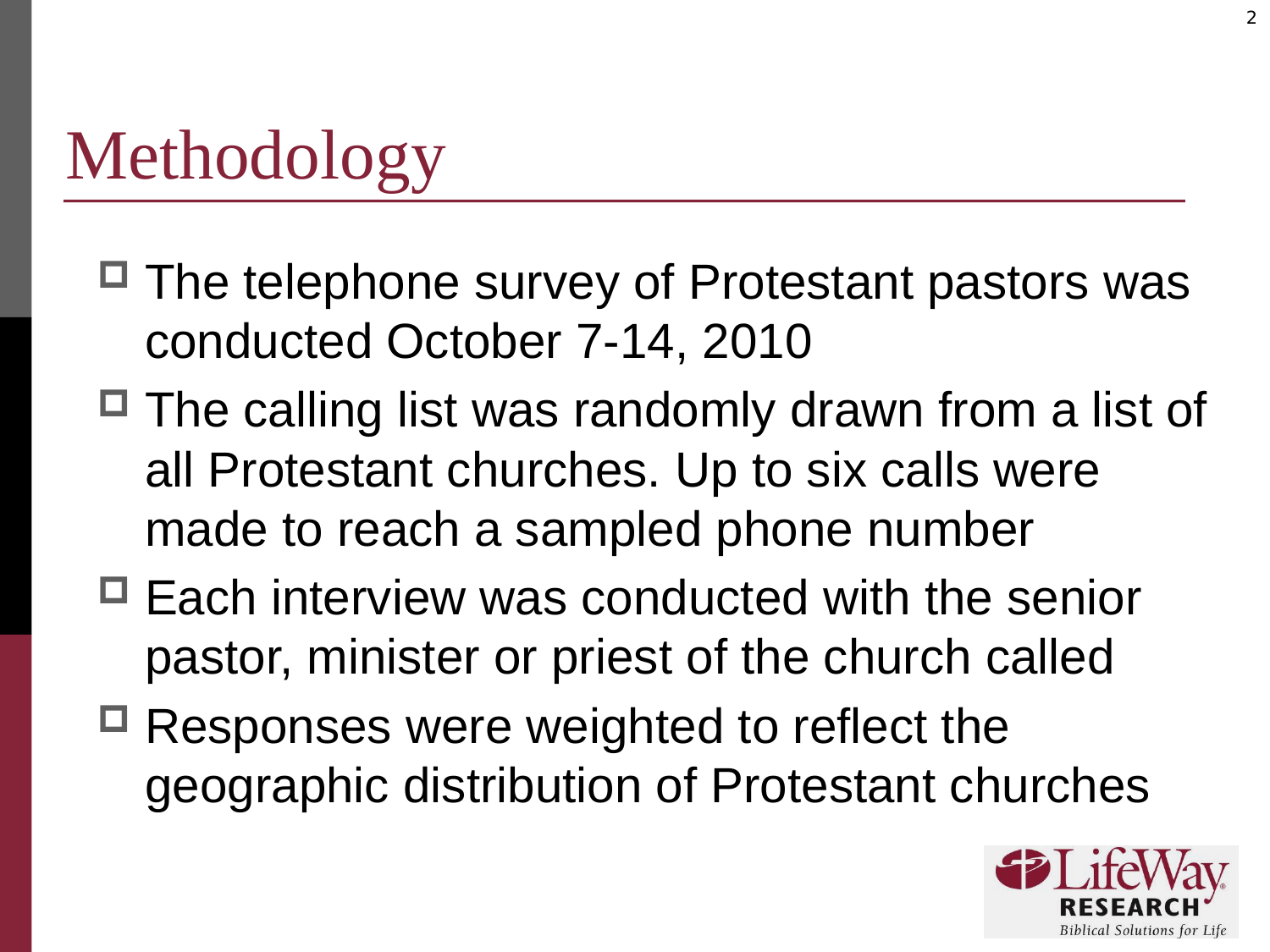

# Methodology
The telephone survey of Protestant pastors was conducted October 7-14, 2010
The calling list was randomly drawn from a list of all Protestant churches. Up to six calls were made to reach a sampled phone number
Each interview was conducted with the senior pastor, minister or priest of the church called
Responses were weighted to reflect the geographic distribution of Protestant churches